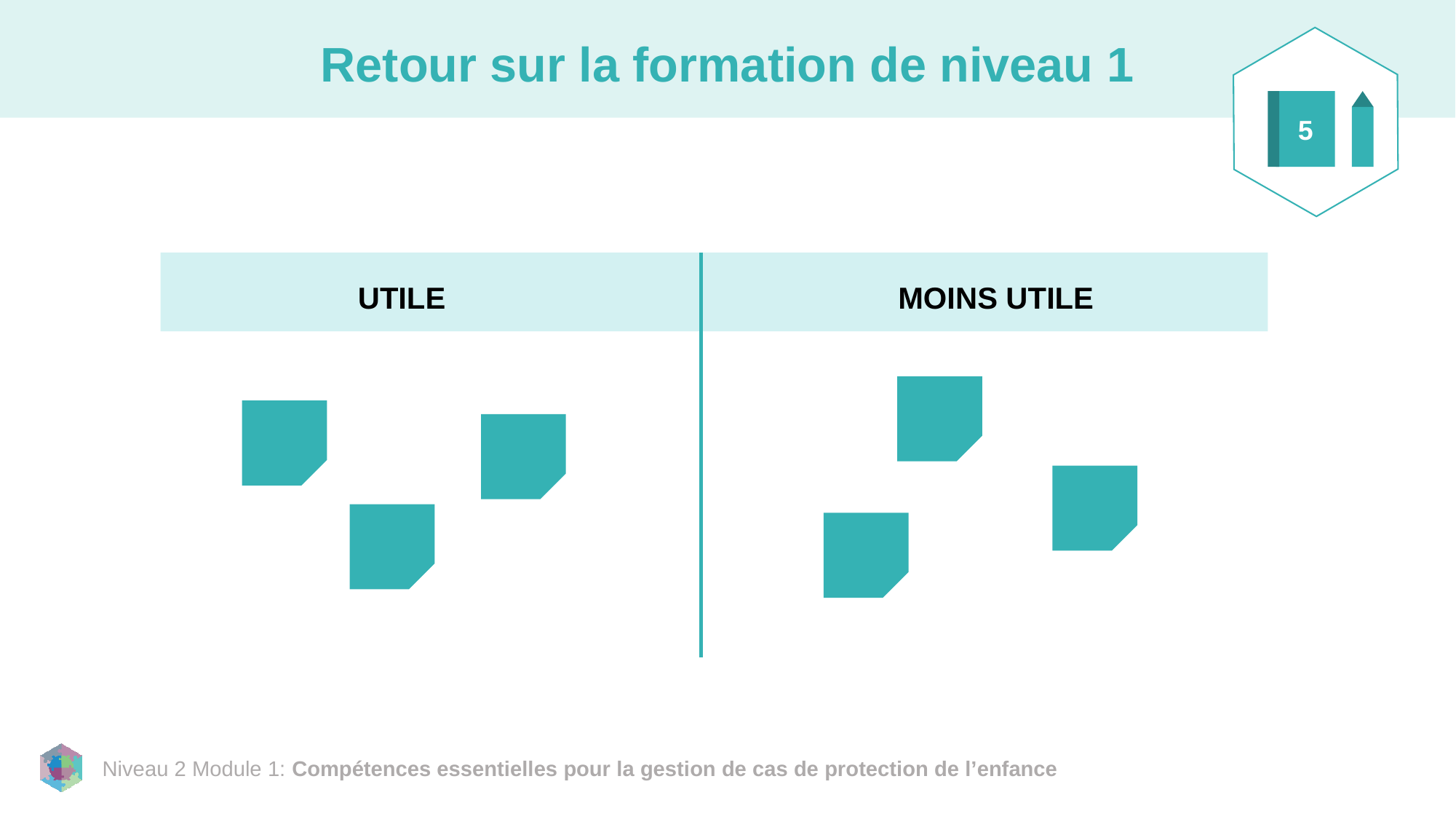

5

# Retour sur la formation de niveau 1

UTILE
MOINS UTILE